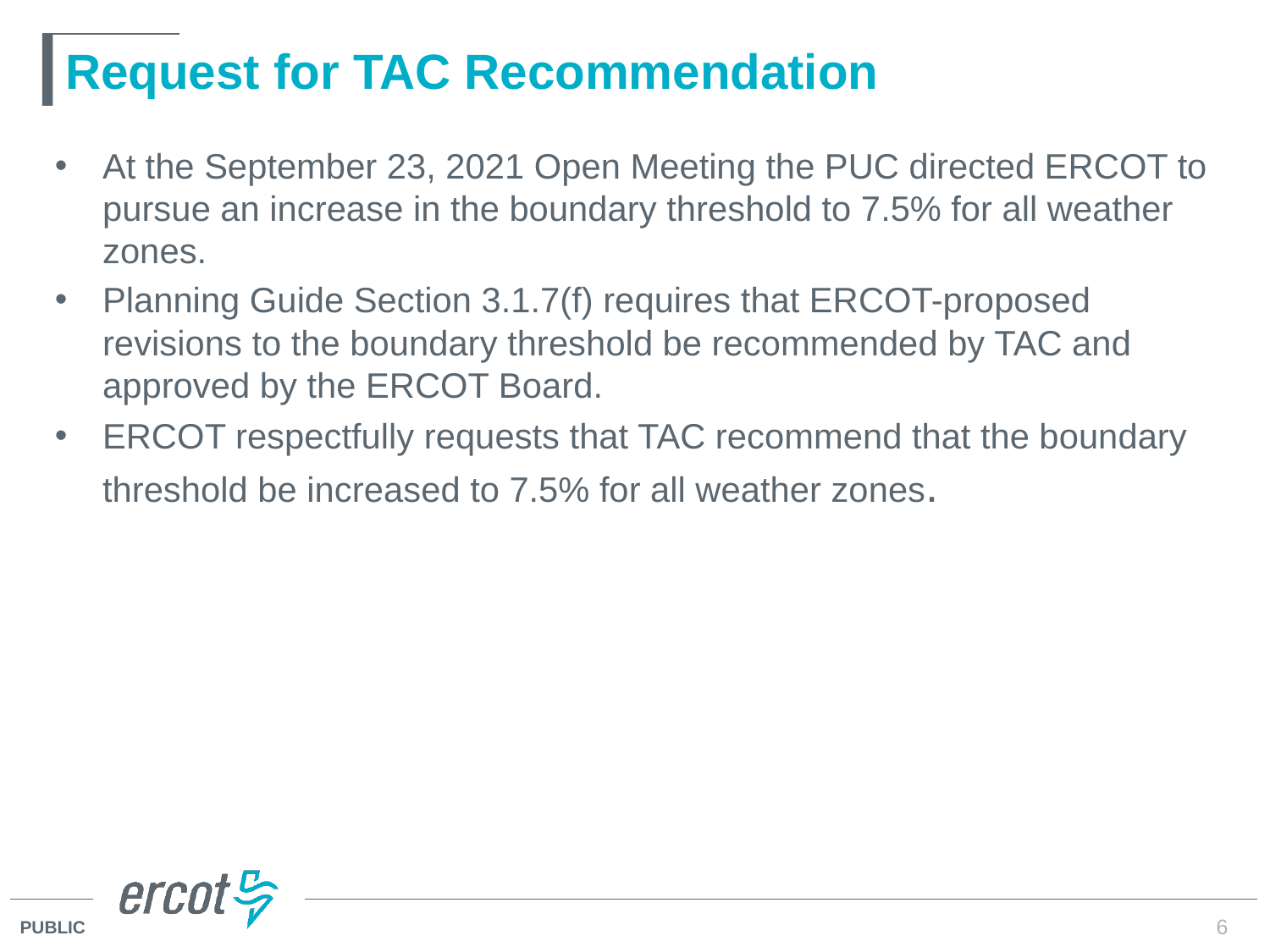

# Request for TAC Recommendation
At the September 23, 2021 Open Meeting the PUC directed ERCOT to pursue an increase in the boundary threshold to 7.5% for all weather zones.
Planning Guide Section 3.1.7(f) requires that ERCOT-proposed revisions to the boundary threshold be recommended by TAC and approved by the ERCOT Board.
ERCOT respectfully requests that TAC recommend that the boundary threshold be increased to 7.5% for all weather zones.
6